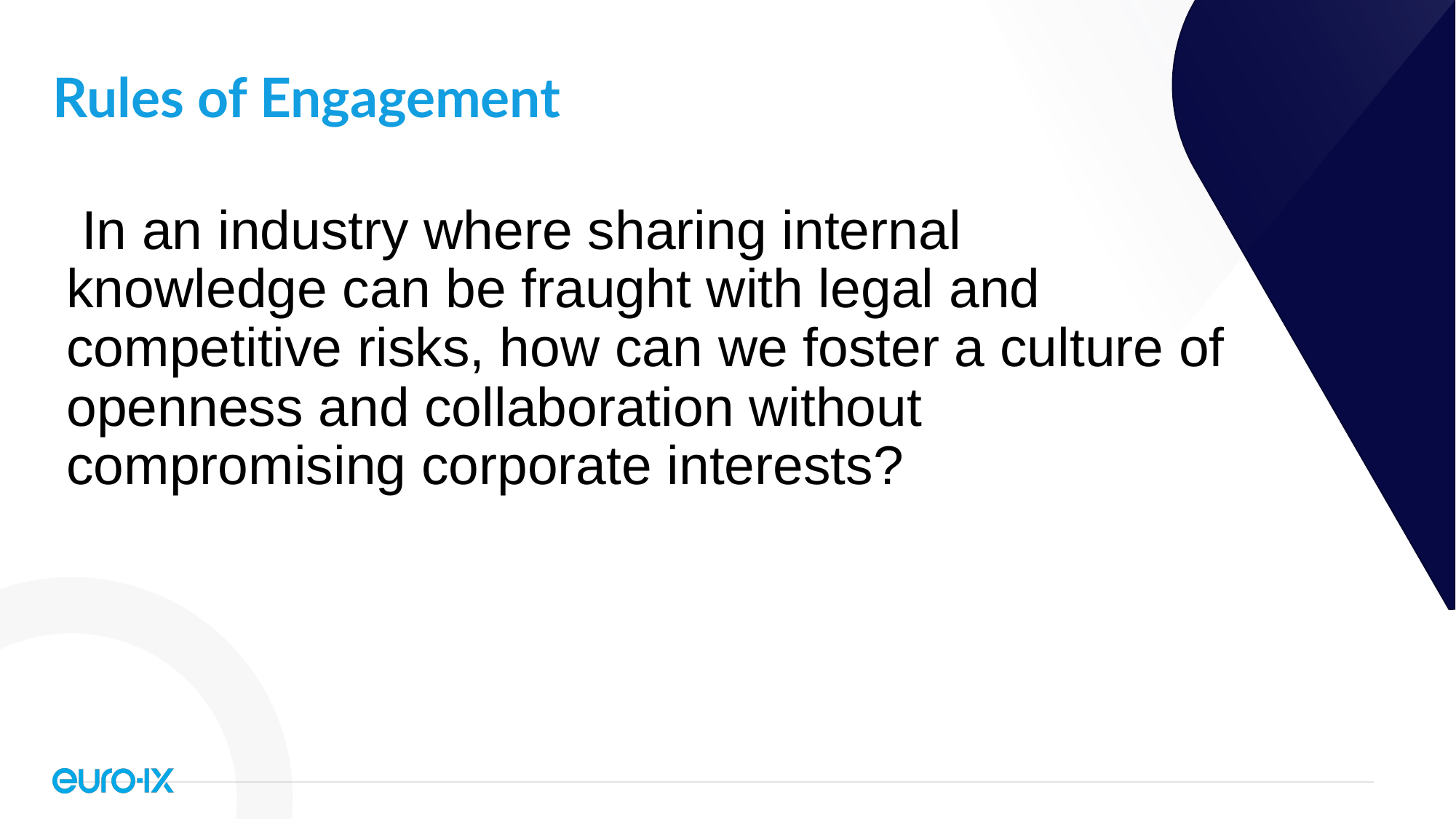

# Rules of Engagement
 In an industry where sharing internal knowledge can be fraught with legal and competitive risks, how can we foster a culture of openness and collaboration without compromising corporate interests?